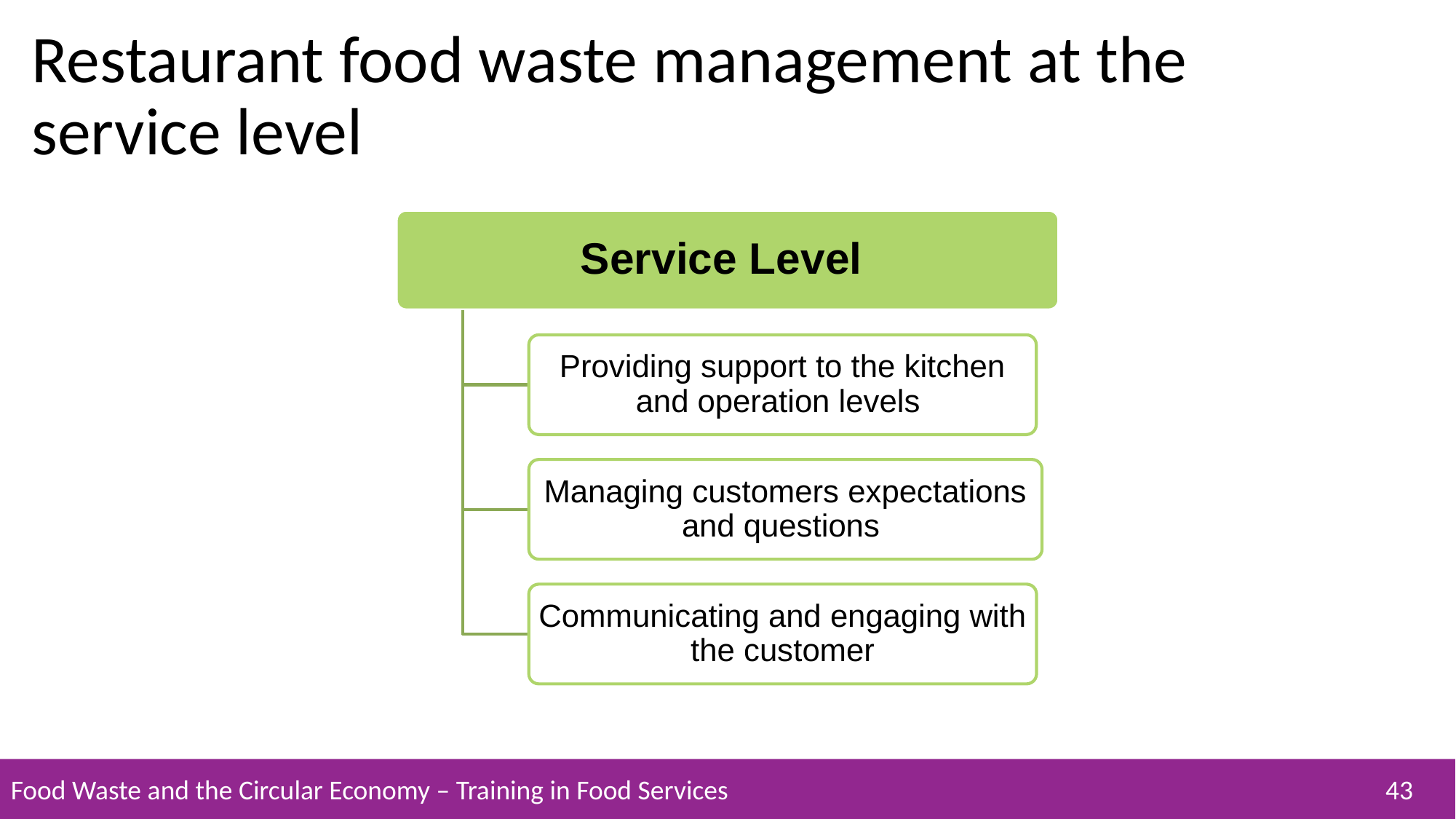

Restaurant food waste management at the service level

Service Level

Providing support to the kitchen and operation levels

Managing customers expectations and questions

Communicating and engaging with the customer